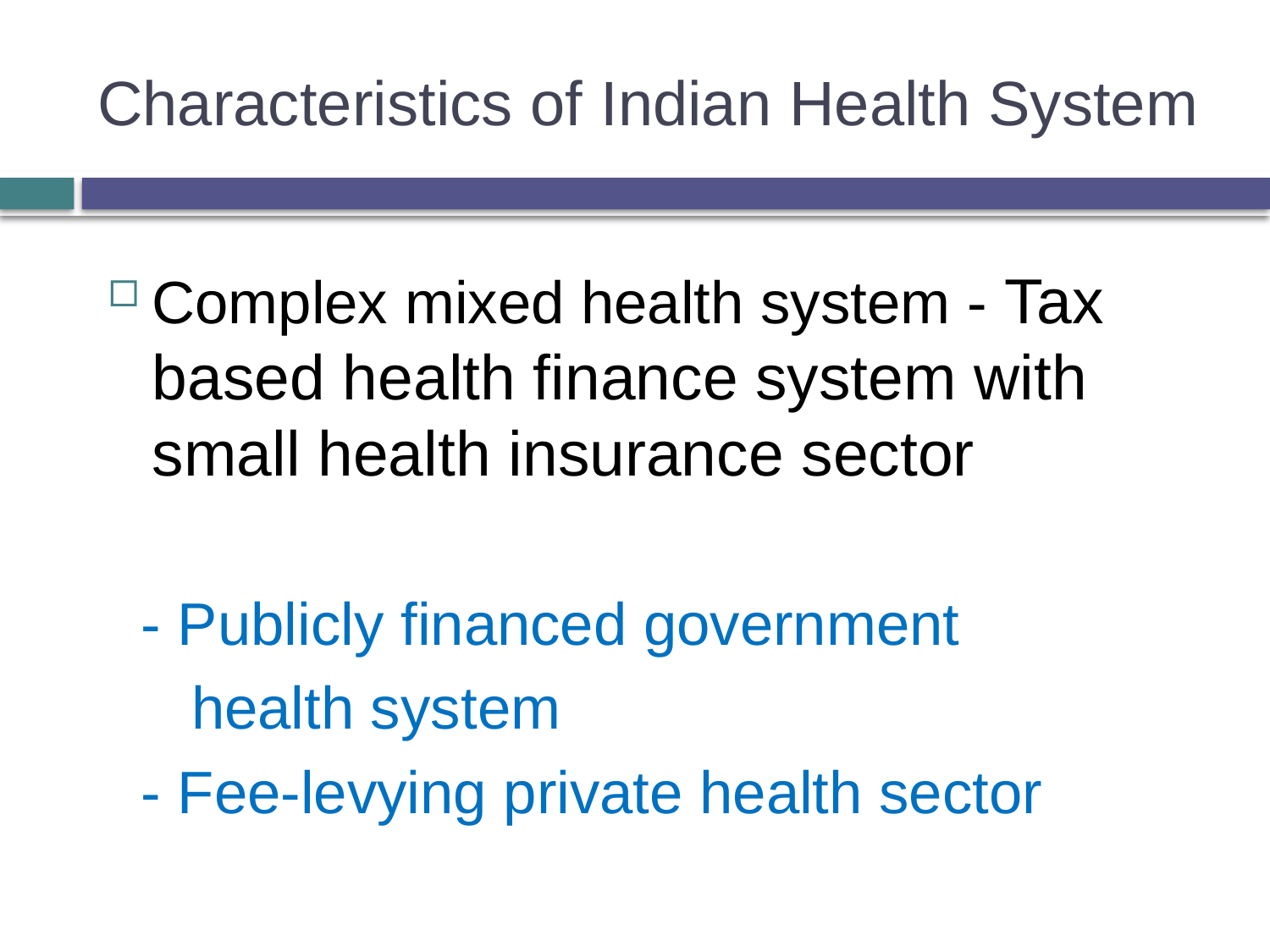

# Characteristics of Indian Health System
Complex mixed health system - Tax based health finance system with small health insurance sector

  - Publicly financed government
     health system
  - Fee-levying private health sector